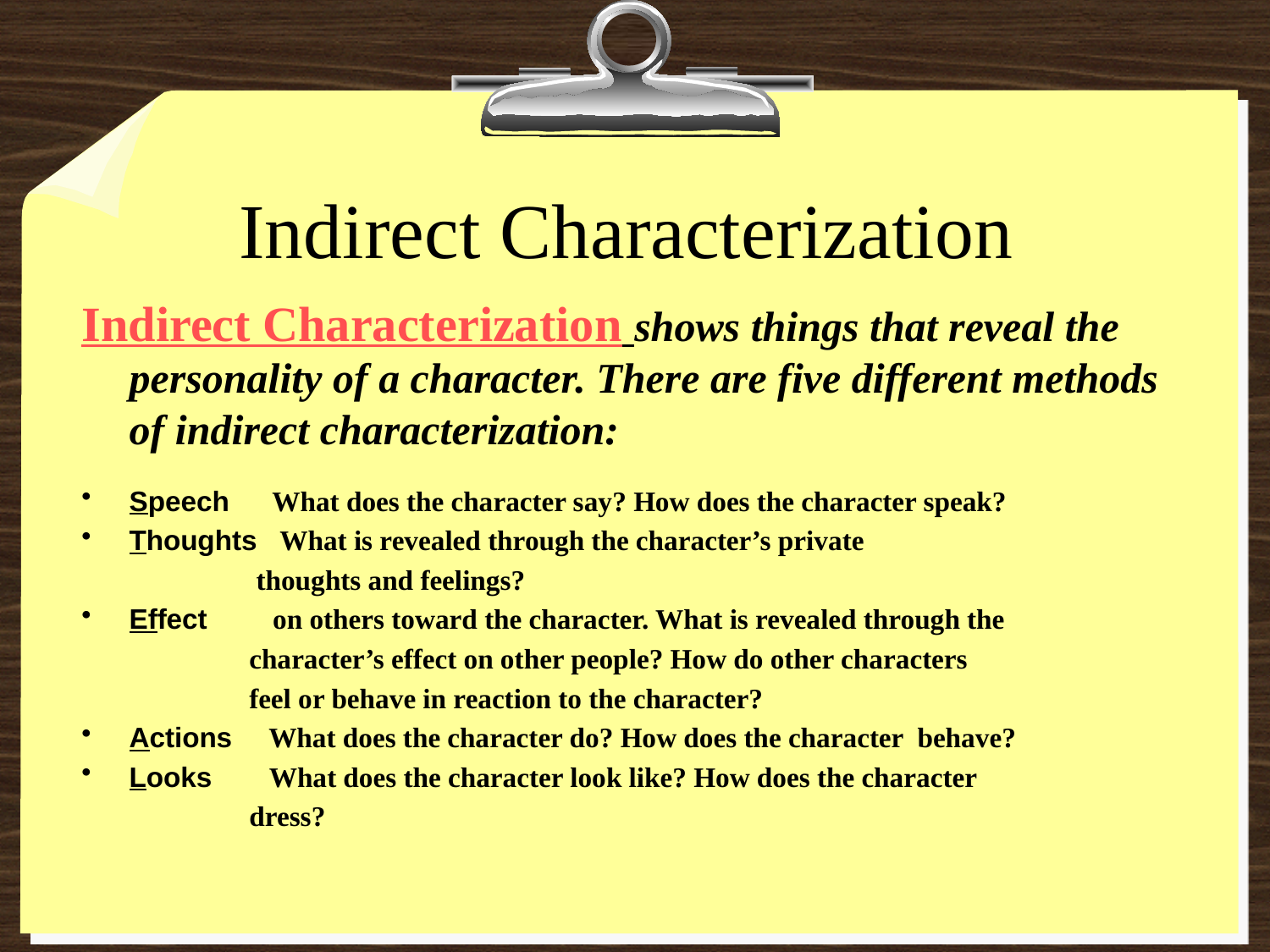

# Indirect Characterization
Indirect Characterization shows things that reveal the personality of a character. There are five different methods of indirect characterization:

Speech      What does the character say? How does the character speak?
Thoughts   What is revealed through the character’s private
                         thoughts and feelings?
Effect         on others toward the character. What is revealed through the
                        character’s effect on other people? How do other characters
                        feel or behave in reaction to the character?
Actions     What does the character do? How does the character  behave?
Looks        What does the character look like? How does the character
                        dress?